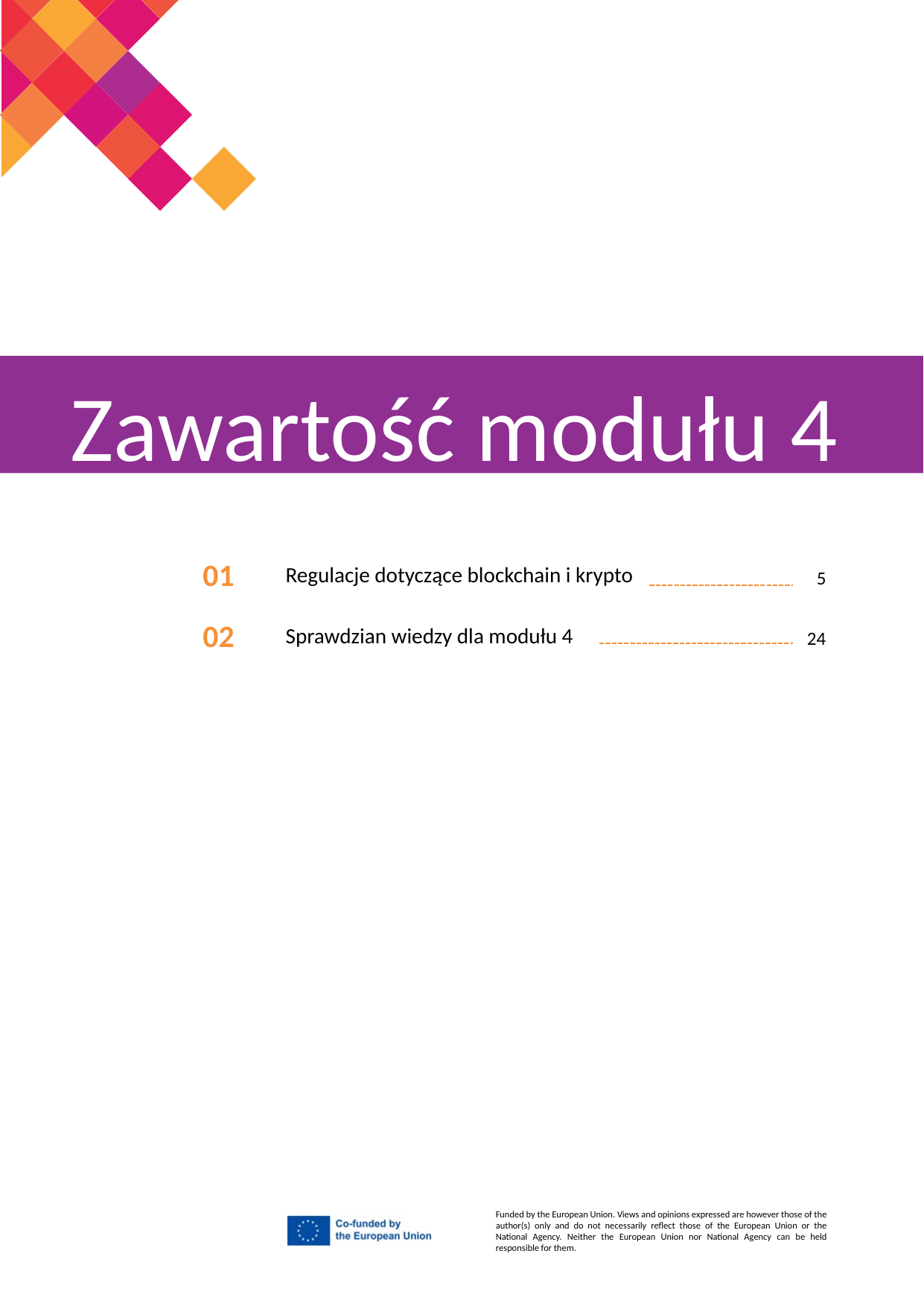

Zawartość modułu 4
01
Regulacje dotyczące blockchain i krypto
5
Sprawdzian wiedzy dla modułu 4
02
24